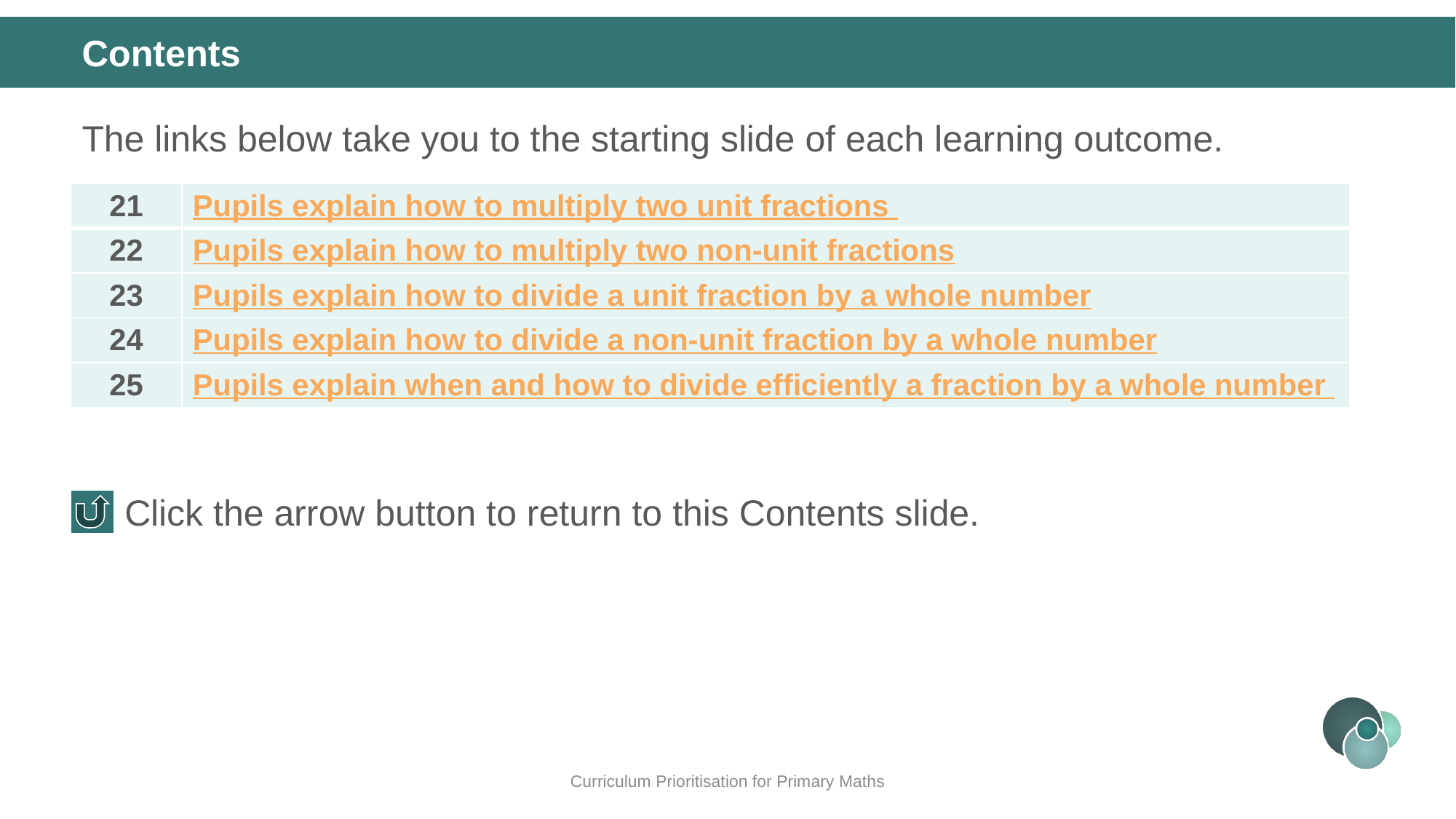

Contents
The links below take you to the starting slide of each learning outcome.
| 21 | Pupils explain how to multiply two unit fractions |
| --- | --- |
| 22 | Pupils explain how to multiply two non-unit fractions |
| 23 | Pupils explain how to divide a unit fraction by a whole number |
| 24 | Pupils explain how to divide a non-unit fraction by a whole number |
| 25 | Pupils explain when and how to divide efficiently a fraction by a whole number |
Click the arrow button to return to this Contents slide.

Curriculum Prioritisation for Primary Maths